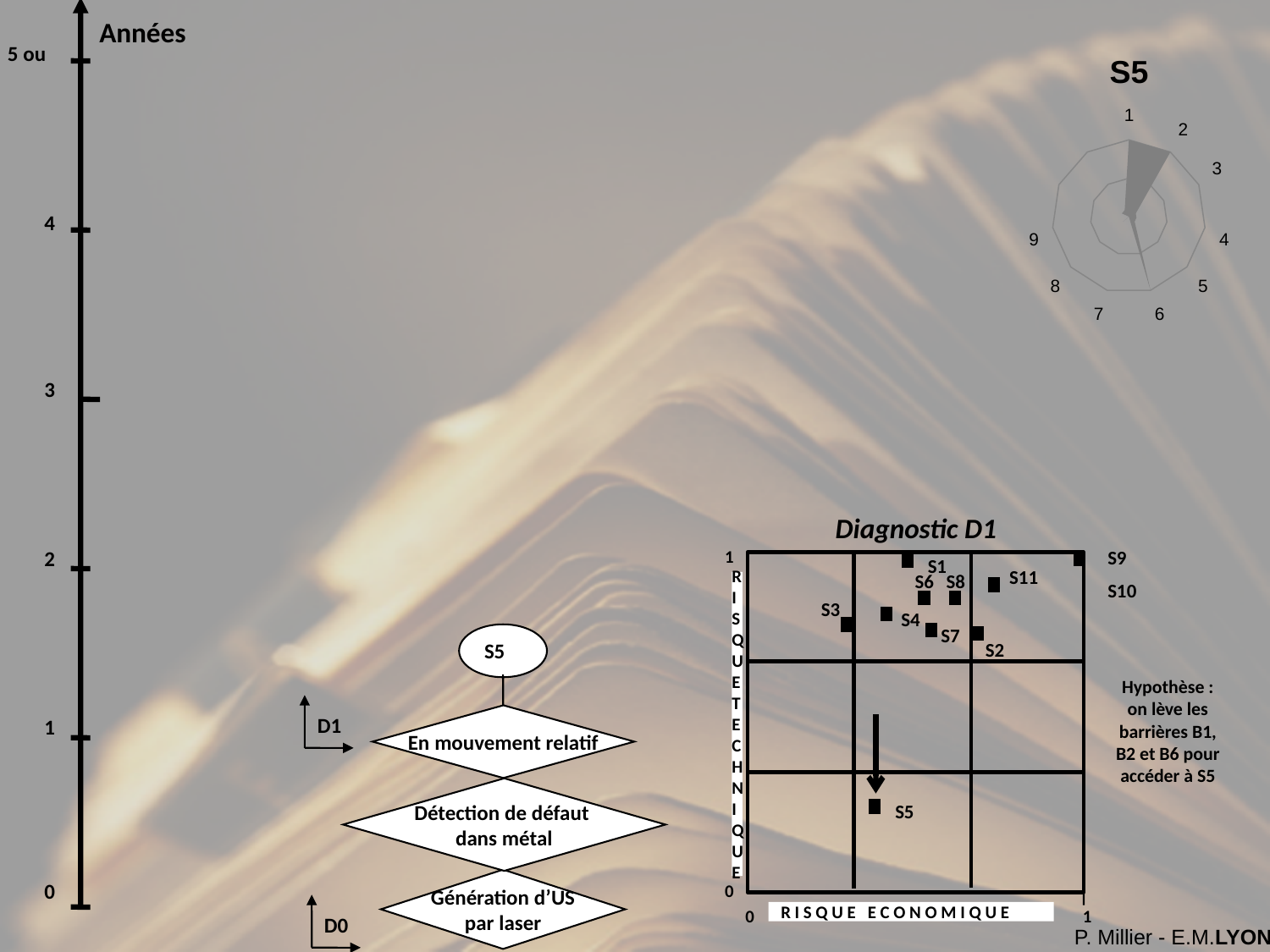

Années

### Chart:

| Category | S5 |
|---|---|
5 ou

4

3

Diagnostic D1
2
1
S9
S10
S1

S11
S6
S8

R
I
S
Q
U
E
T
E
C
H
N
I
Q
U
E

S3

S4

S7

S5

S2
Hypothèse :
on lève les barrières B1, B2 et B6 pour accéder à S5

D1

En mouvement relatif

1

Détection de défaut
dans métal

S5

Génération d’US
par laser
0
0

D0

0
1
R I S Q U E   E C O N O M I Q U E